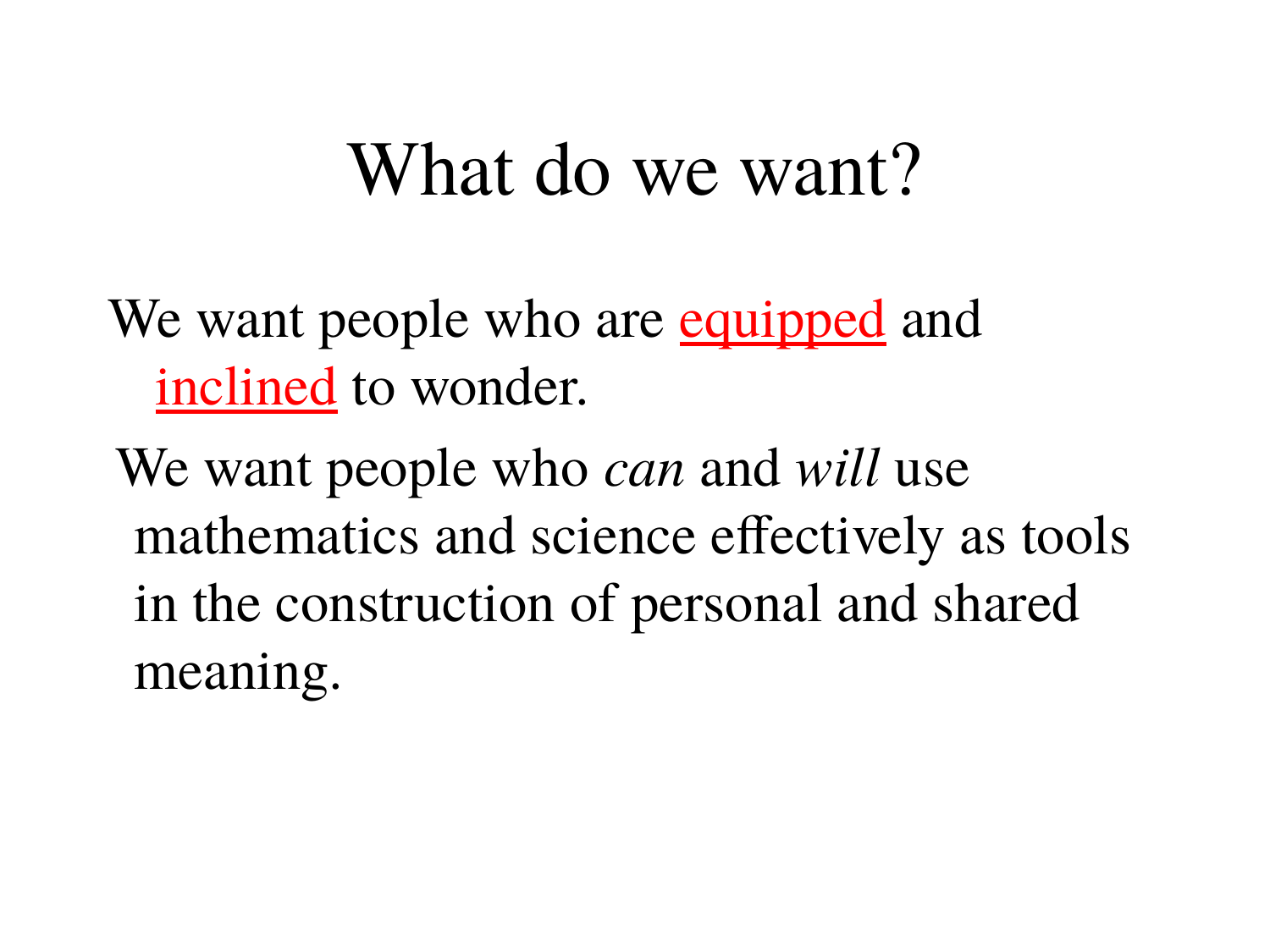

# What do we want?
We want people who are equipped and inclined to wonder.
  We want people who can and will use mathematics and science effectively as tools in the construction of personal and shared meaning.